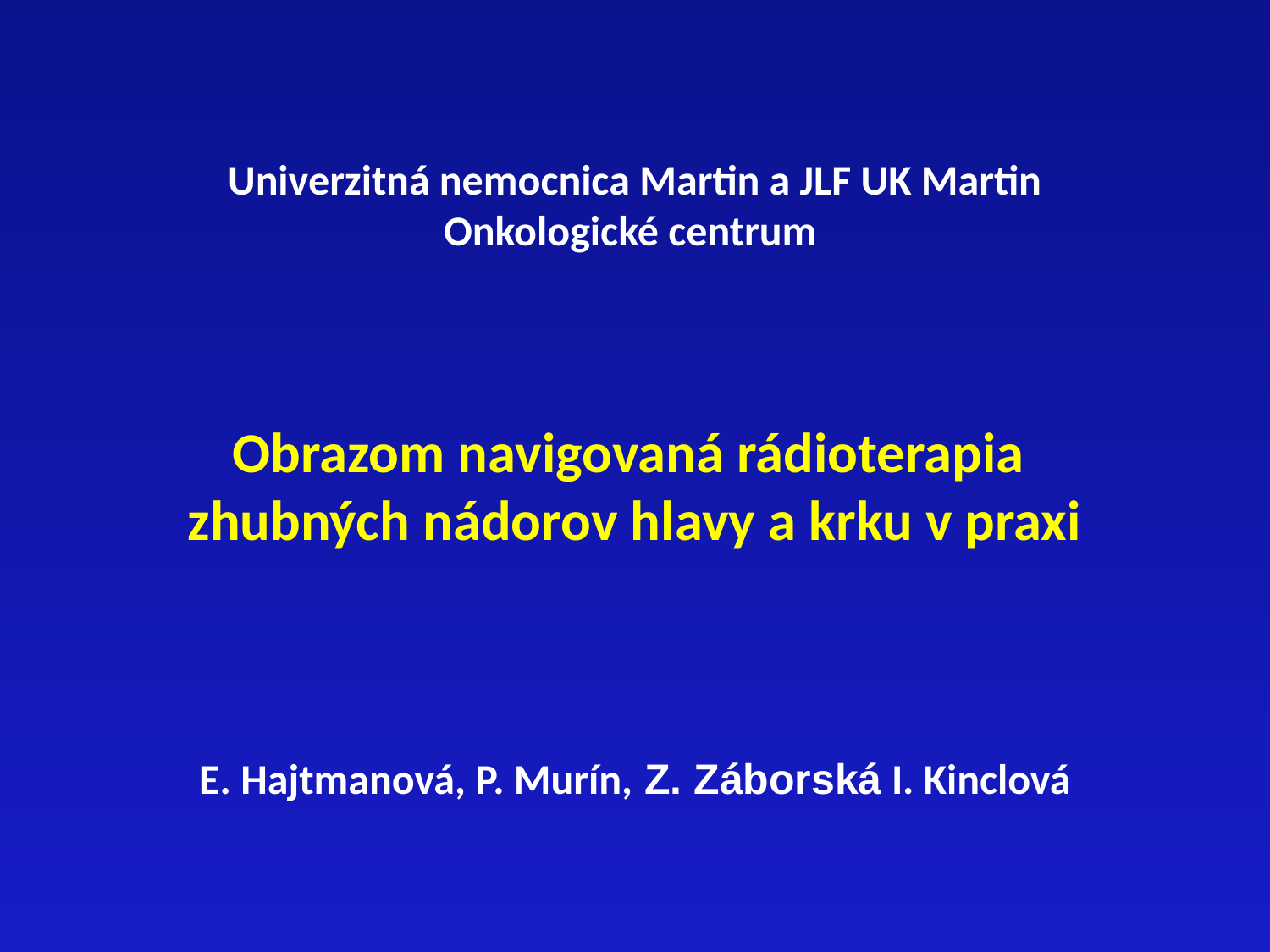

Univerzitná nemocnica Martin a JLF UK Martin
Onkologické centrum
Obrazom navigovaná rádioterapia
zhubných nádorov hlavy a krku v praxi

E. Hajtmanová, P. Murín, Z. Záborská I. Kinclová